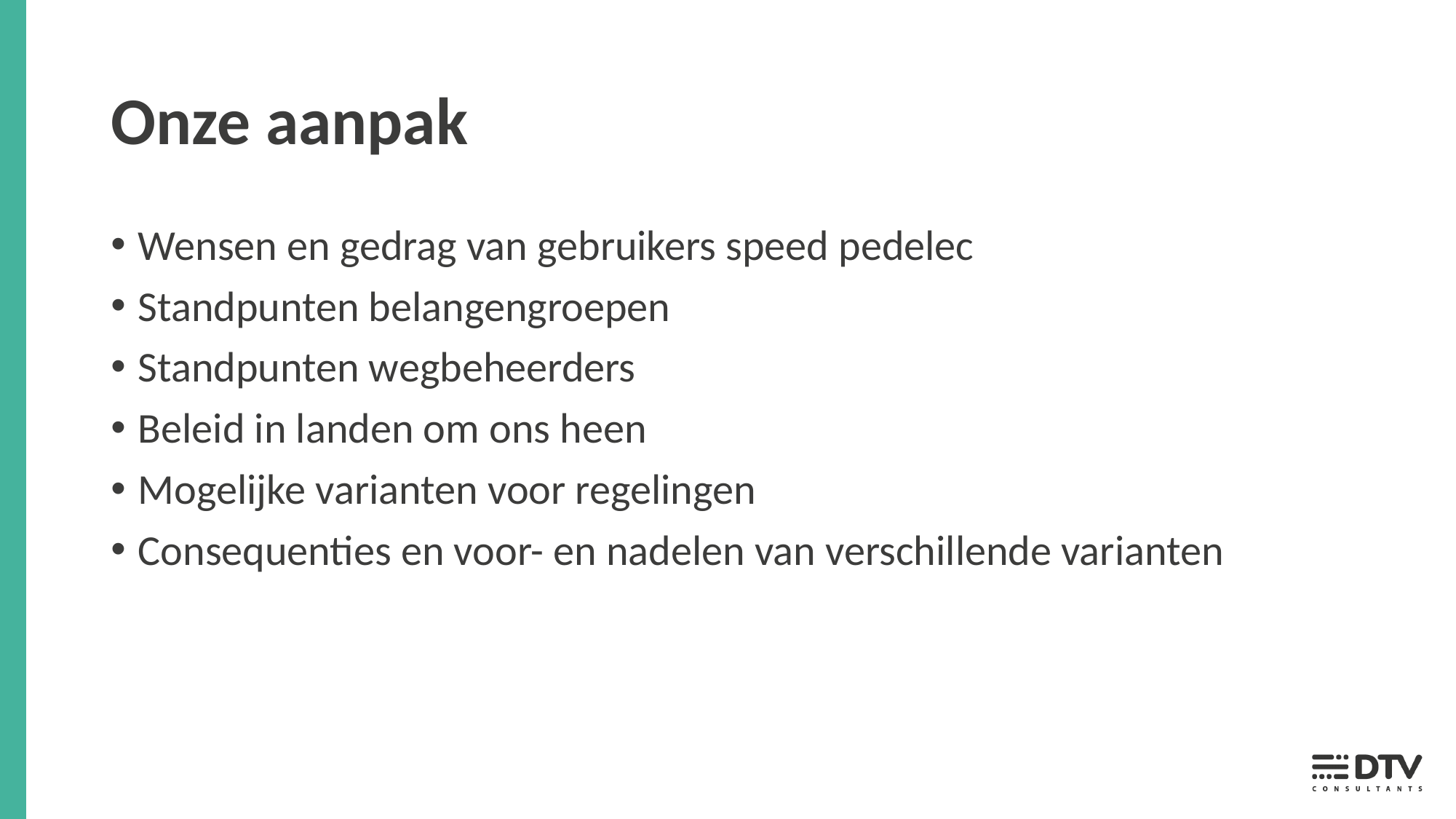

# Onze aanpak
Wensen en gedrag van gebruikers speed pedelec
Standpunten belangengroepen
Standpunten wegbeheerders
Beleid in landen om ons heen
Mogelijke varianten voor regelingen
Consequenties en voor- en nadelen van verschillende varianten